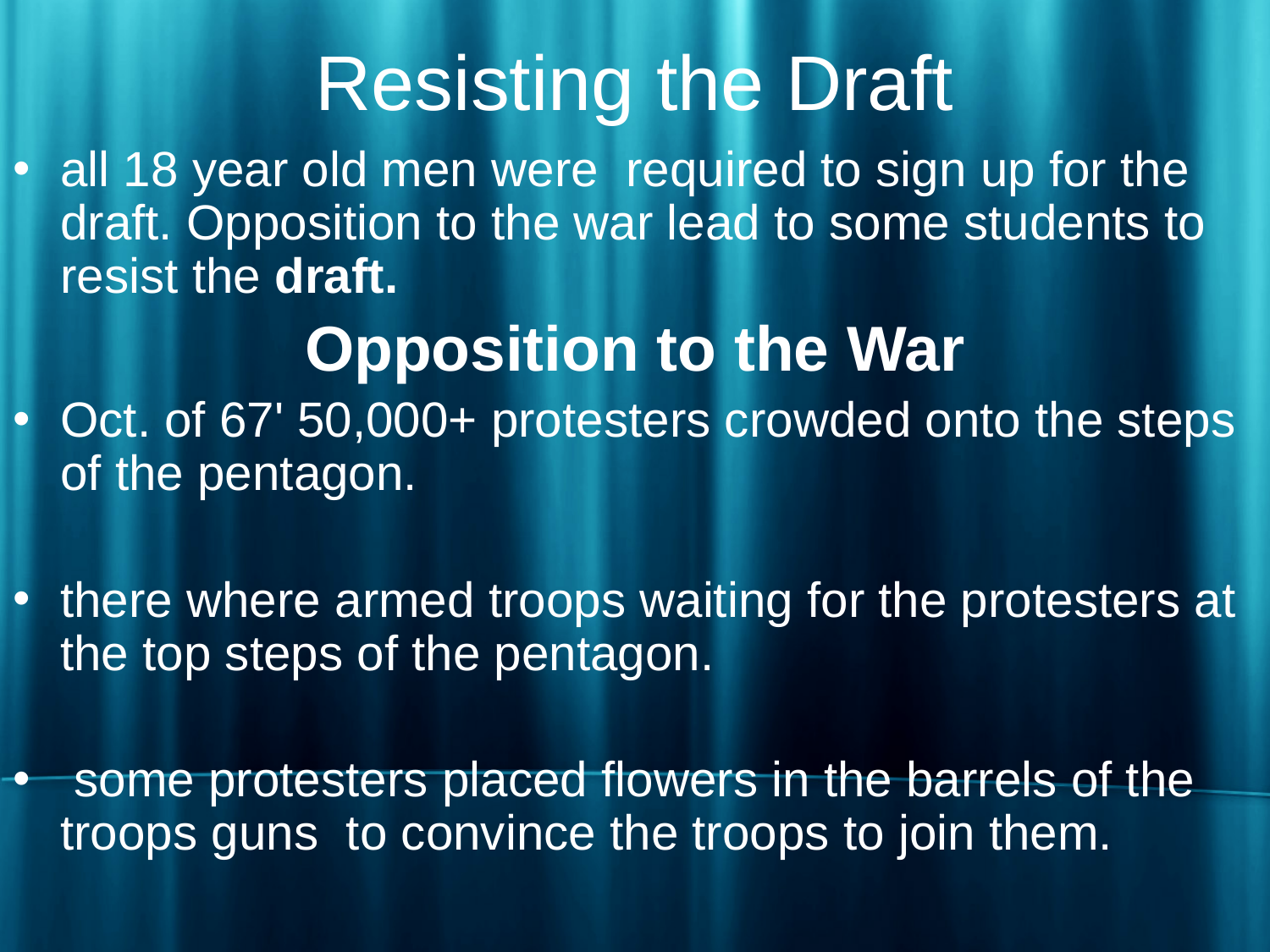

# Resisting the Draft
all 18 year old men were  required to sign up for the draft. Opposition to the war lead to some students to resist the draft.
Opposition to the War
Oct. of 67' 50,000+ protesters crowded onto the steps of the pentagon.

there where armed troops waiting for the protesters at the top steps of the pentagon.

 some protesters placed flowers in the barrels of the troops guns  to convince the troops to join them.